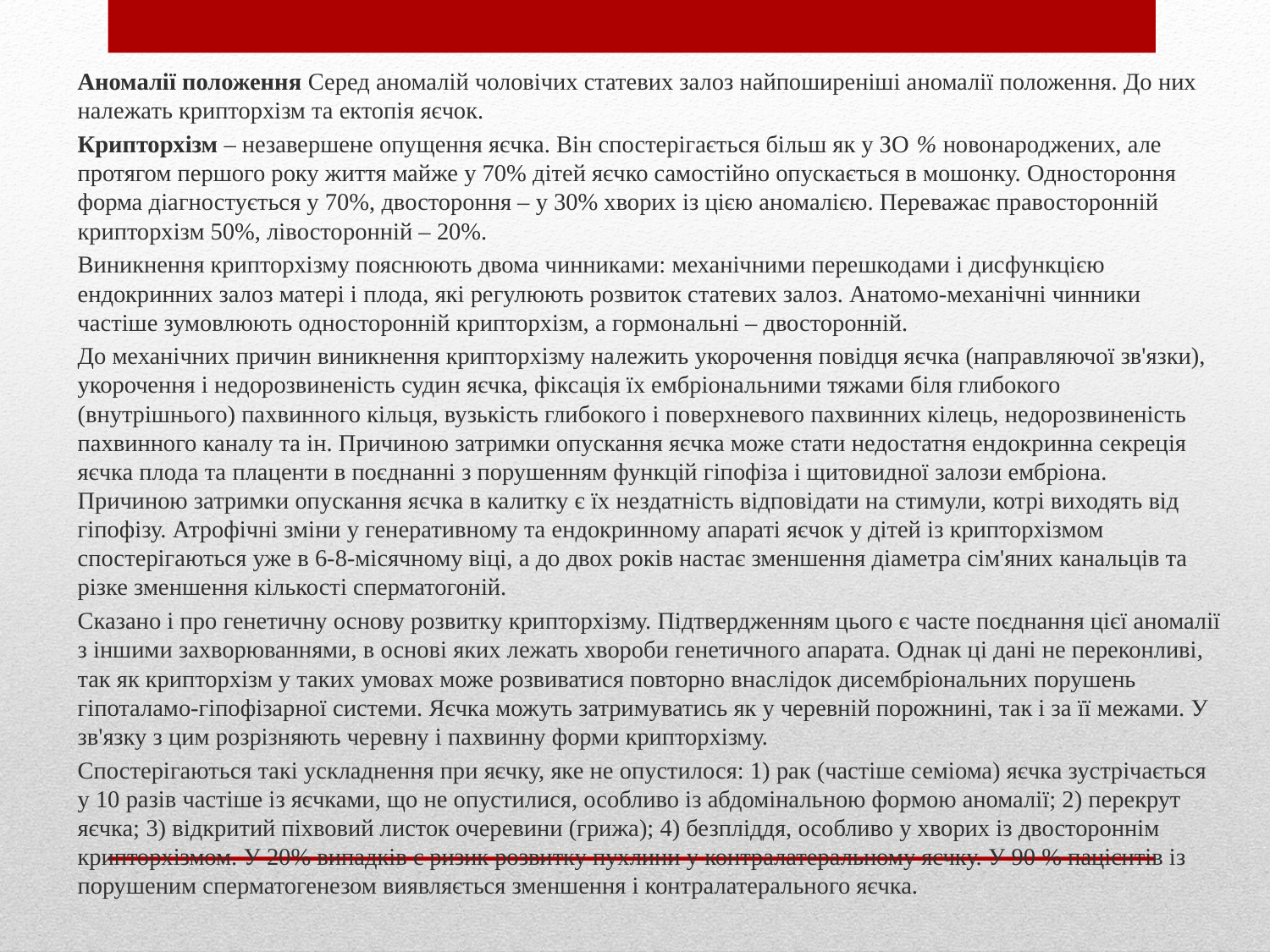

Аномалії положення Серед аномалій чоловічих статевих залоз найпоширеніші аномалії положення. До них належать крипторхізм та ектопія яєчок.
Крипторхізм – незавершене опущення яєчка. Він спостерігається більш як у ЗО % новонароджених, але протягом першого року життя майже у 70% дітей яєчко самостійно опускається в мошонку. Одностороння форма діагностується у 70%, двостороння – у 30% хворих із цією аномалією. Переважає правосторонній крипторхізм 50%, лівосто­ронній – 20%.
Виникнення крипторхізму пояснюють двома чинниками: механічними перешкодами і дисфункцією ендокринних залоз матері і плода, які регулюють розвиток статевих залоз. Анатомо-механічні чинники частіше зумовлюють односторонній крипторхізм, а гормональні – двосторонній.
До механічних причин виникнення крипторхізму належить укорочення повідця яєчка (направляючої зв'язки), укорочення і недорозвиненість судин яєчка, фіксація їх ембріональними тяжами біля глибокого (внутрішнього) пахвинного кільця, вузькість глибокого і поверхневого пахвинних кілець, недорозвиненість пахвинного каналу та ін. Причиною затримки опускання яєчка може стати недостатня ендокринна секреція яєчка плода та плаценти в поєднанні з порушенням функцій гіпофіза і щитовидної залози ембріона. Причиною затримки опускання яєчка в калитку є їх нездатність відповідати на стимули, котрі виходять від гіпофізу. Атрофічні зміни у генеративному та ендокринному апараті яєчок у дітей із крипторхізмом спостерігаються уже в 6-8-місячному віці, а до двох років настає зменшення діаметра сім'яних канальців та різке зменшення кількості сперматогоній.
Сказано і про генетичну основу розвитку крипторхізму. Підтвердженням цього є часте поєднання цієї аномалії з іншими захворюваннями, в основі яких лежать хвороби генетичного апарата. Однак ці дані не переконливі, так як крипторхізм у таких умовах може розвиватися повторно внаслідок дисембріональних порушень гіпоталамо-гіпофізарної системи. Яєчка можуть затримуватись як у черевній порожнині, так і за її межами. У зв'язку з цим розрізняють черевну і пахвинну форми крипторхізму.
Спостерігаються такі ускладнення при яєчку, яке не опустилося: 1) рак (частіше семіома) яєчка зустрічається у 10 разів частіше із яєчками, що не опустилися, особливо із абдомінальною формою аномалії; 2) перекрут яєчка; 3) відкритий піхвовий листок очеревини (грижа); 4) безпліддя, особливо у хворих із двостороннім крипторхізмом. У 20% випадків є ризик розвитку пухлини у контралатеральному яєчку. У 90 % пацієнтів із порушеним спер­матогенезом виявляється зменшення і контралатерального яєчка.